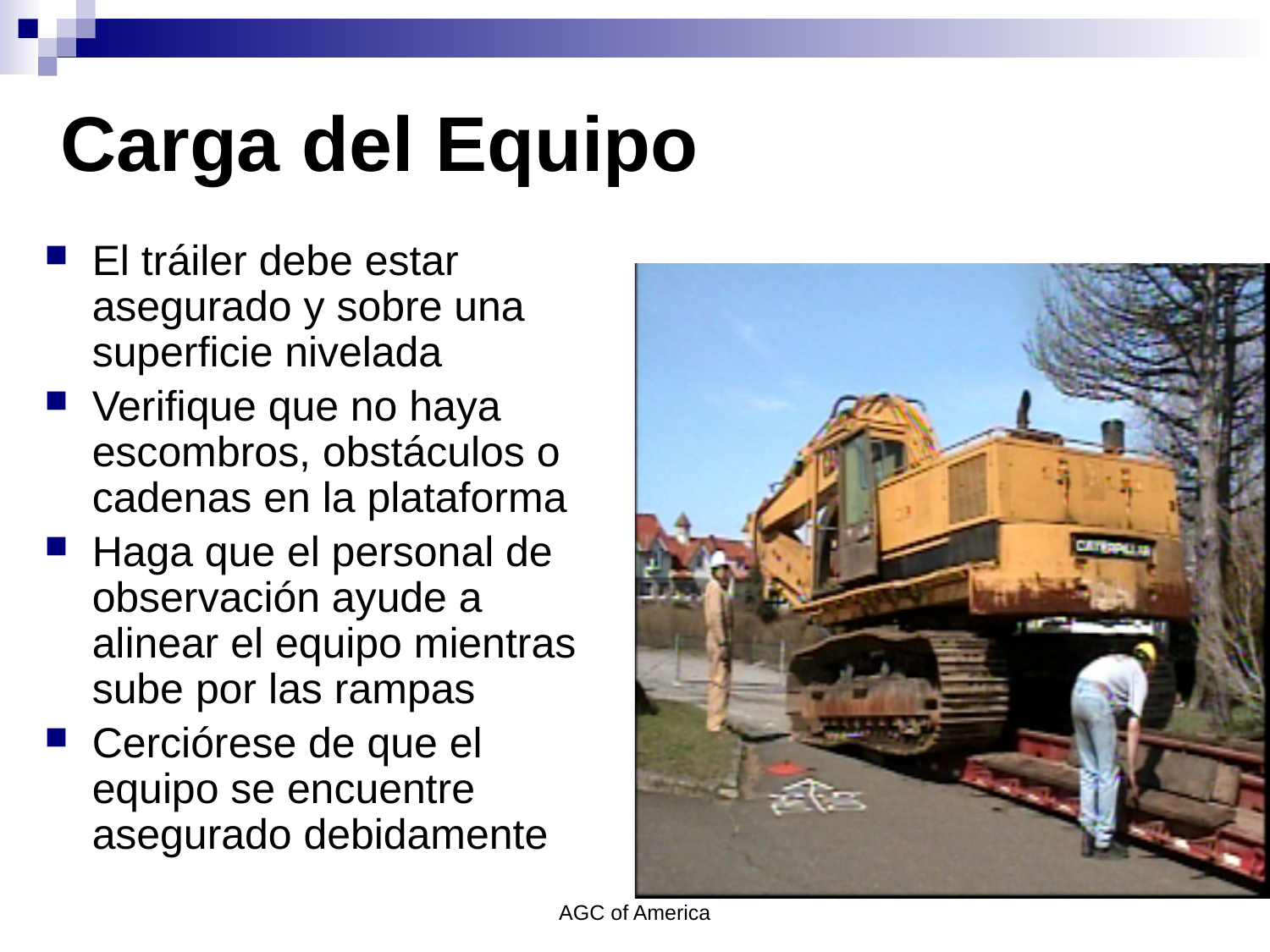

Carga del Equipo
El tráiler debe estar asegurado y sobre una superficie nivelada
Verifique que no haya escombros, obstáculos o cadenas en la plataforma
Haga que el personal de observación ayude a alinear el equipo mientras sube por las rampas
Cerciórese de que el equipo se encuentre asegurado debidamente

AGC of America